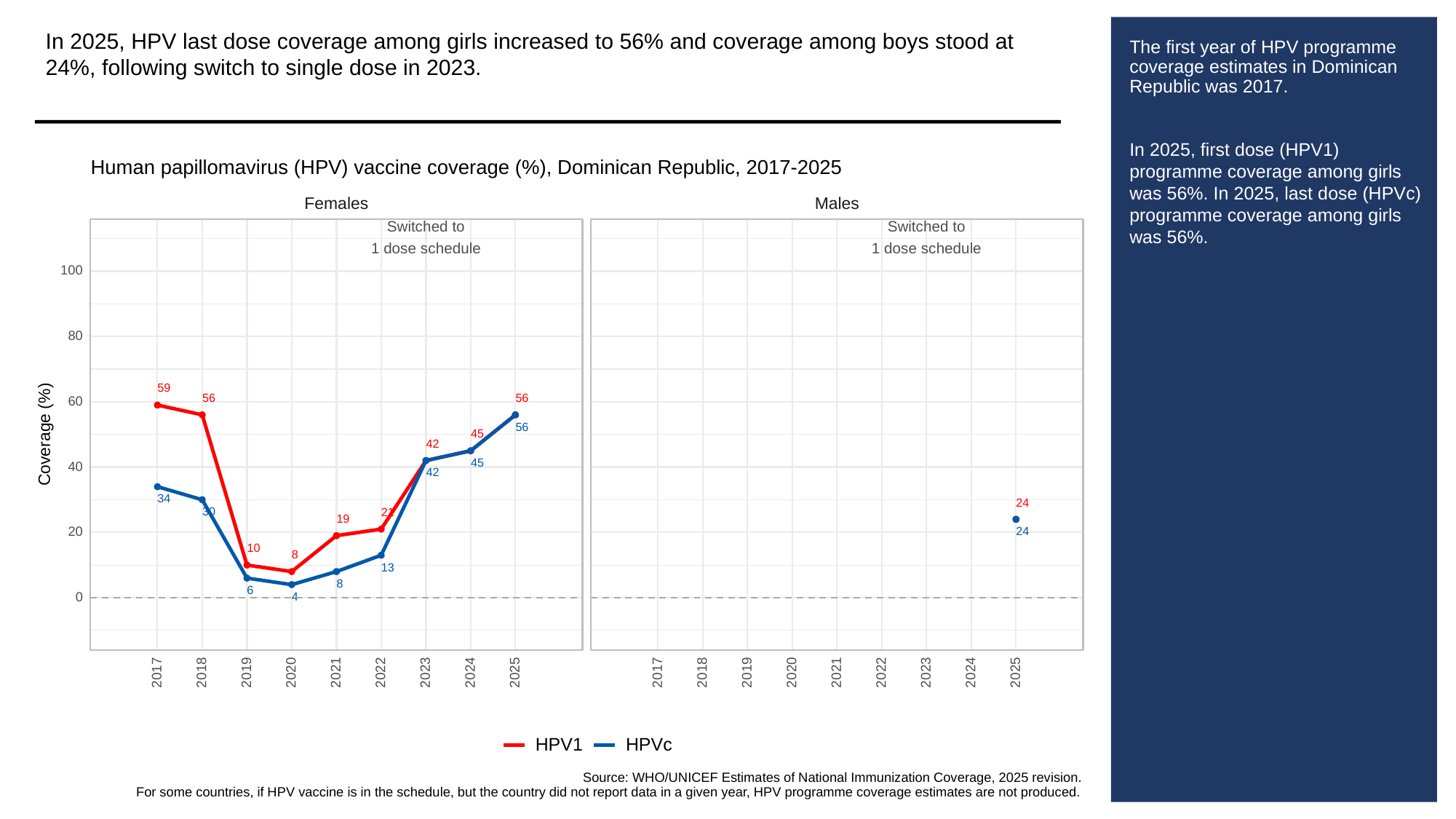

In 2025, HPV last dose coverage among girls increased to 56% and coverage among boys stood at 24%, following switch to single dose in 2023.
# The first year of HPV programme coverage estimates in Dominican Republic was 2017.

In 2025, first dose (HPV1) programme coverage among girls was 56%. In 2025, last dose (HPVc) programme coverage among girls was 56%.

Human papillomavirus (HPV) vaccine coverage (%), Dominican Republic, 2017-2025
Females
Males

Switched to
Switched to

1 dose schedule
1 dose schedule
100

80

59
56
56
60

56
Coverage (%)
45

42

45
40

42

34

24

30
21
19

20
24

10
8

13

8

6
0
4

2023
2023
2017
2018
2019
2020
2021
2022
2024
2025
2017
2018
2019
2020
2021
2022
2024
2025
HPVc
HPV1

Source: WHO/UNICEF Estimates of National Immunization Coverage, 2025 revision.
For some countries, if HPV vaccine is in the schedule, but the country did not report data in a given year, HPV programme coverage estimates are not produced.